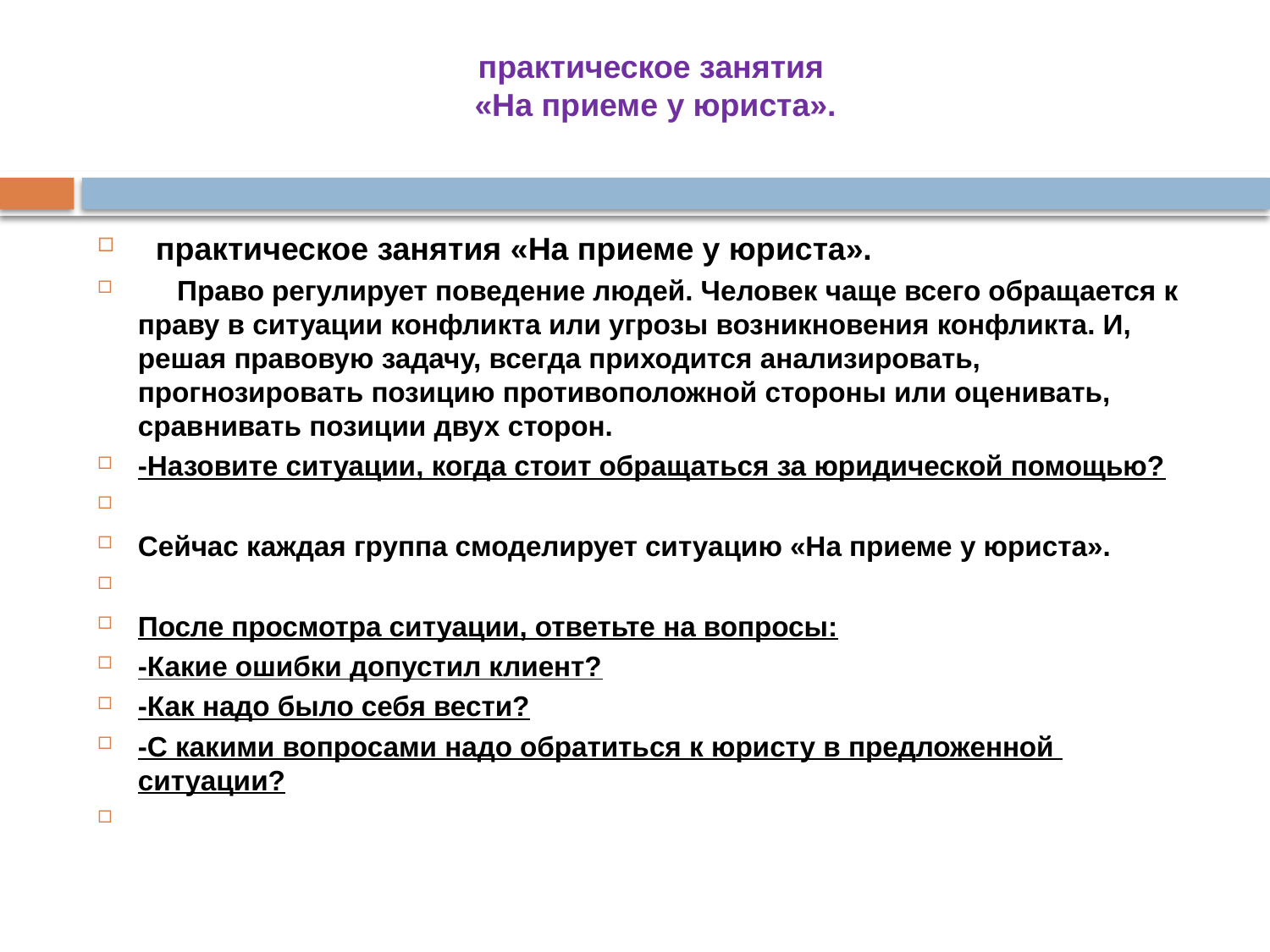

# практическое занятия «На приеме у юриста».
  практическое занятия «На приеме у юриста».
     Право регулирует поведение людей. Человек чаще всего обращается к праву в ситуации конфликта или угрозы возникновения конфликта. И, решая правовую задачу, всегда приходится анализировать, прогнозировать позицию противоположной стороны или оценивать, сравнивать позиции двух сторон.
-Назовите ситуации, когда стоит обращаться за юридической помощью?

Сейчас каждая группа смоделирует ситуацию «На приеме у юриста».

После просмотра ситуации, ответьте на вопросы:
-Какие ошибки допустил клиент?
-Как надо было себя вести?
-С какими вопросами надо обратиться к юристу в предложенной  ситуации?